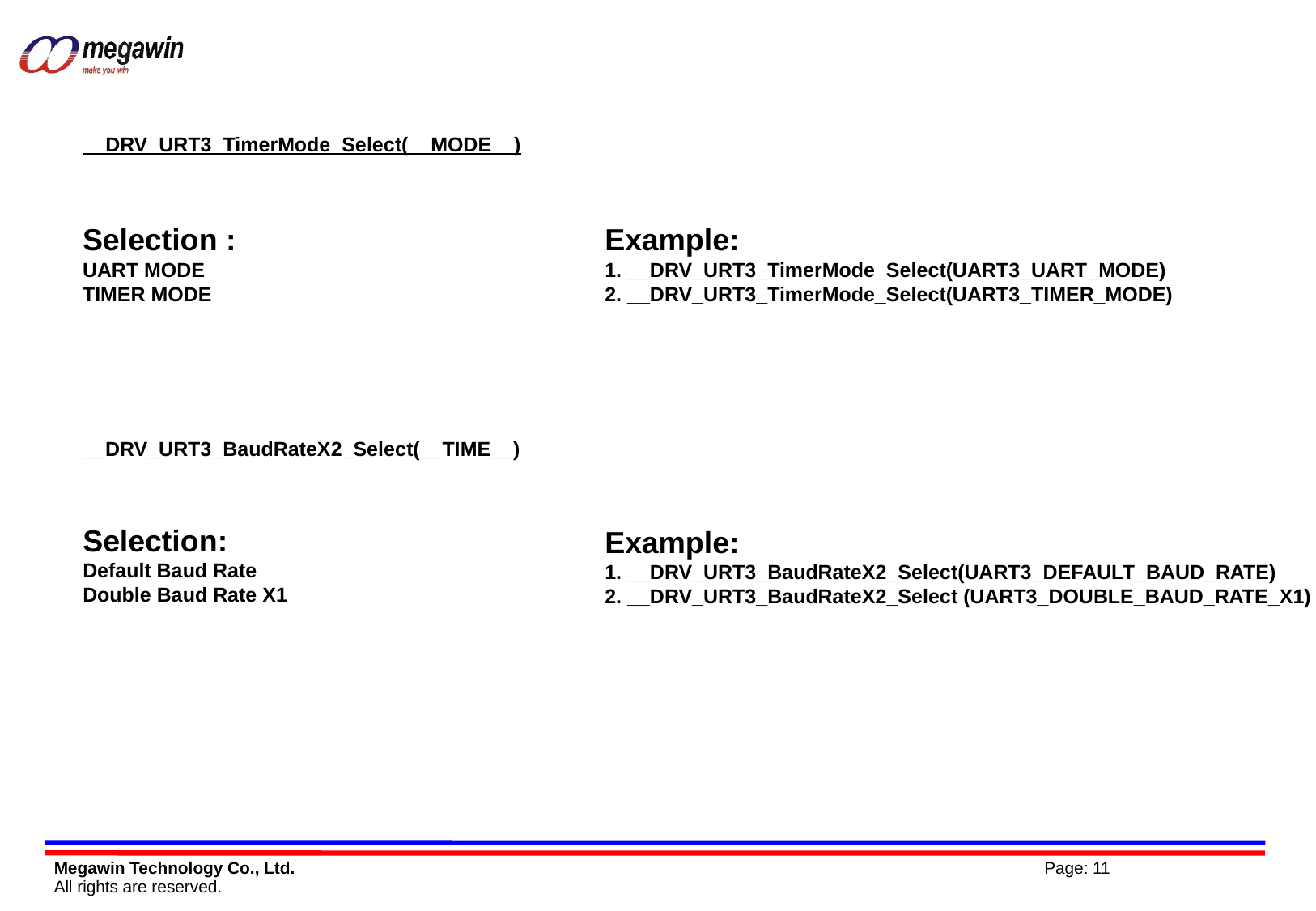

__DRV_URT3_TimerMode_Select(__MODE__)
Selection :
UART MODE
TIMER MODE
Example:
1. __DRV_URT3_TimerMode_Select(UART3_UART_MODE)
2. __DRV_URT3_TimerMode_Select(UART3_TIMER_MODE)
__DRV_URT3_BaudRateX2_Select(__TIME__)
Selection:
Default Baud Rate
Double Baud Rate X1
Example:
1. __DRV_URT3_BaudRateX2_Select(UART3_DEFAULT_BAUD_RATE)
2. __DRV_URT3_BaudRateX2_Select (UART3_DOUBLE_BAUD_RATE_X1)